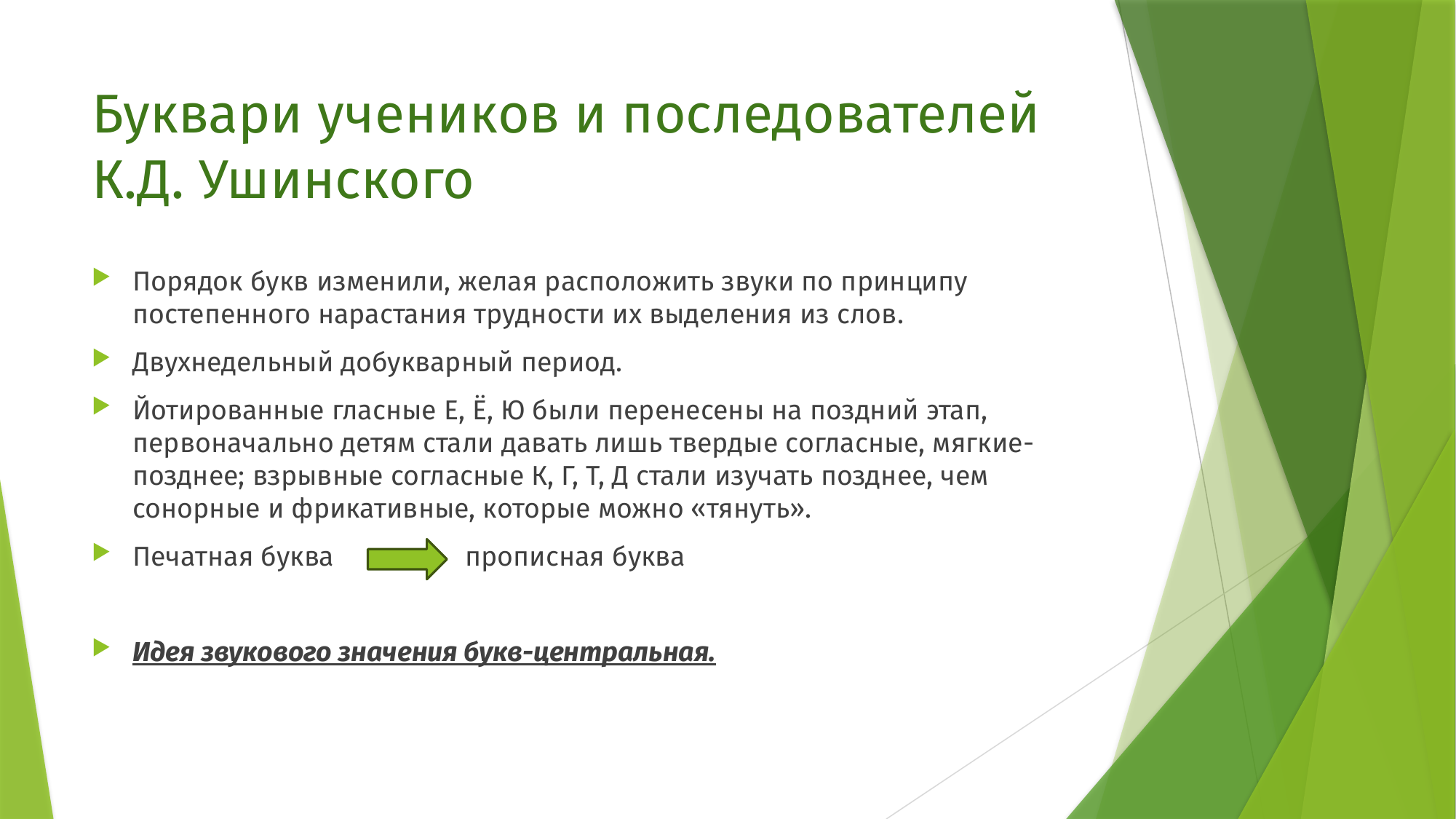

# Буквари учеников и последователей К.Д. Ушинского
Порядок букв изменили, желая расположить звуки по принципу постепенного нарастания трудности их выделения из слов.
Двухнедельный добукварный период.
Йотированные гласные Е, Ё, Ю были перенесены на поздний этап, первоначально детям стали давать лишь твердые согласные, мягкие-позднее; взрывные согласные К, Г, Т, Д стали изучать позднее, чем сонорные и фрикативные, которые можно «тянуть».
Печатная буква                  прописная буква

Идея звукового значения букв-центральная.